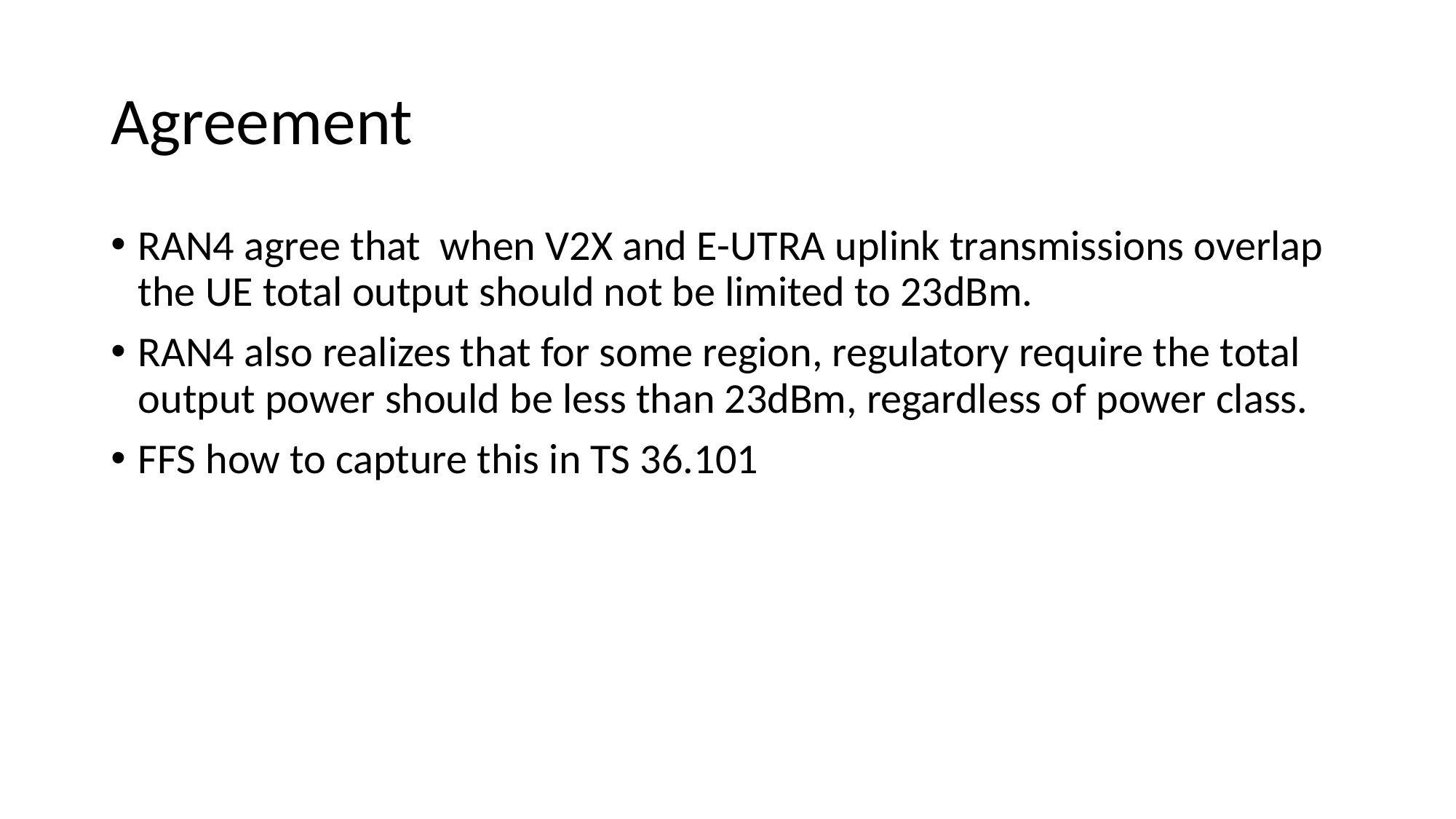

# Agreement
RAN4 agree that  when V2X and E-UTRA uplink transmissions overlap the UE total output should not be limited to 23dBm.
RAN4 also realizes that for some region, regulatory require the total output power should be less than 23dBm, regardless of power class.
FFS how to capture this in TS 36.101